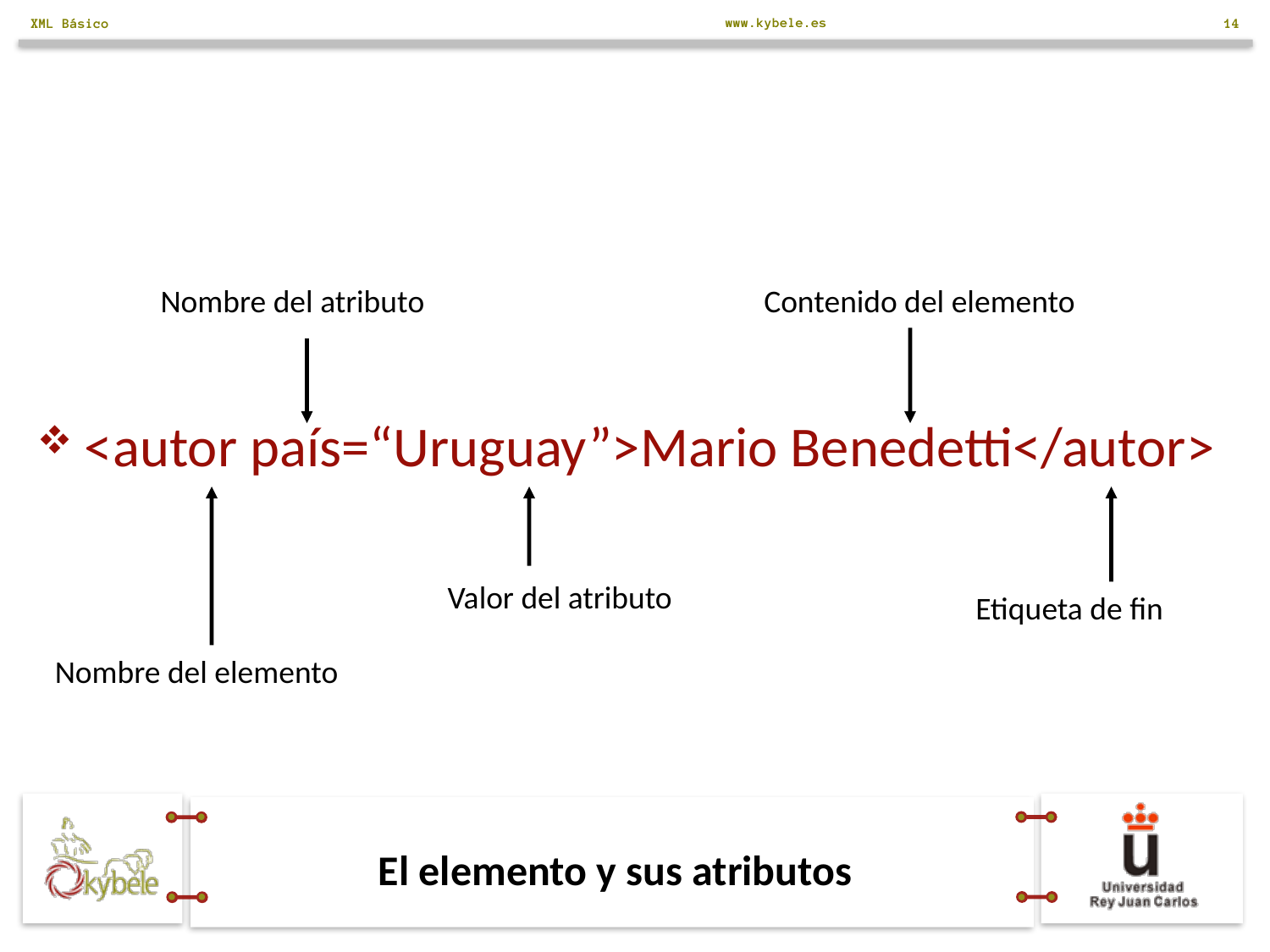

XML Básico
14

<autor país=“Uruguay”>Mario Benedetti</autor>
Nombre del atributo
Contenido del elemento

Valor del atributo
Etiqueta de fin
Nombre del elemento
# El elemento y sus atributos